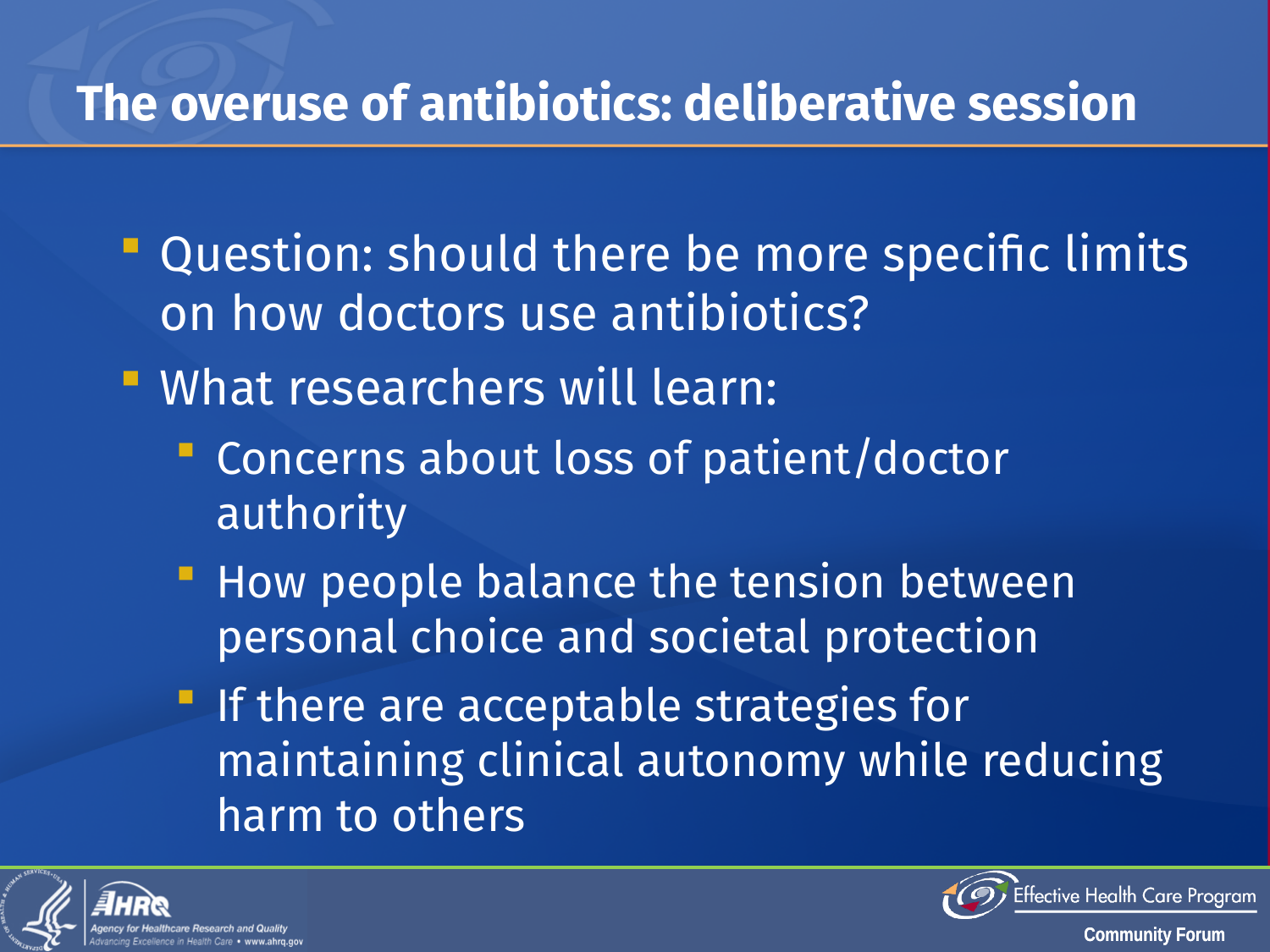

# The overuse of antibiotics: deliberative session
Question: should there be more specific limits on how doctors use antibiotics?
What researchers will learn:
Concerns about loss of patient/doctor authority
How people balance the tension between personal choice and societal protection
If there are acceptable strategies for maintaining clinical autonomy while reducing harm to others